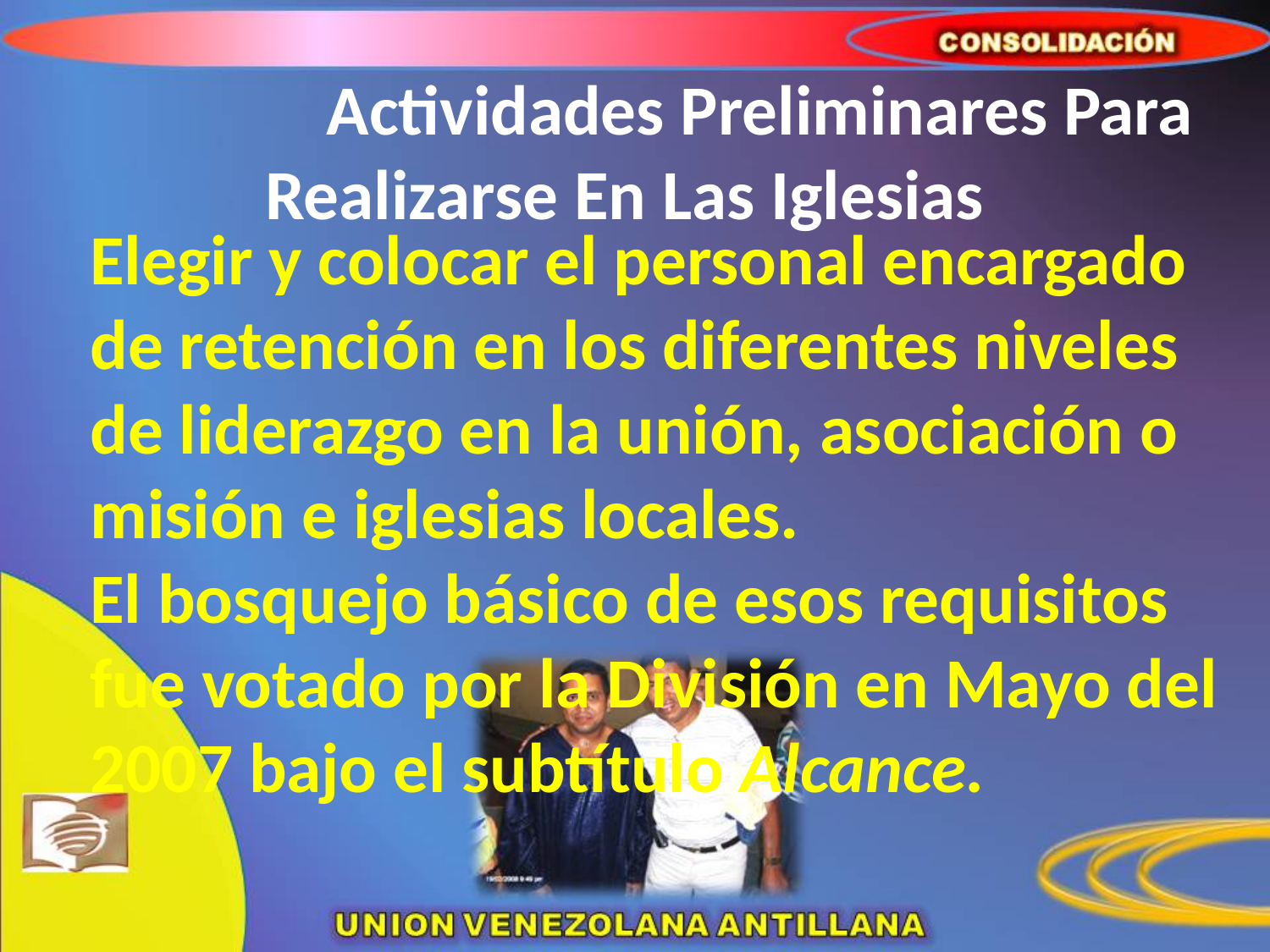

# Actividades Preliminares Para Realizarse En Las Iglesias
	Elegir y colocar el personal encargado de retención en los diferentes niveles de liderazgo en la unión, asociación o misión e iglesias locales.
El bosquejo básico de esos requisitos fue votado por la División en Mayo del 2007 bajo el subtítulo Alcance.